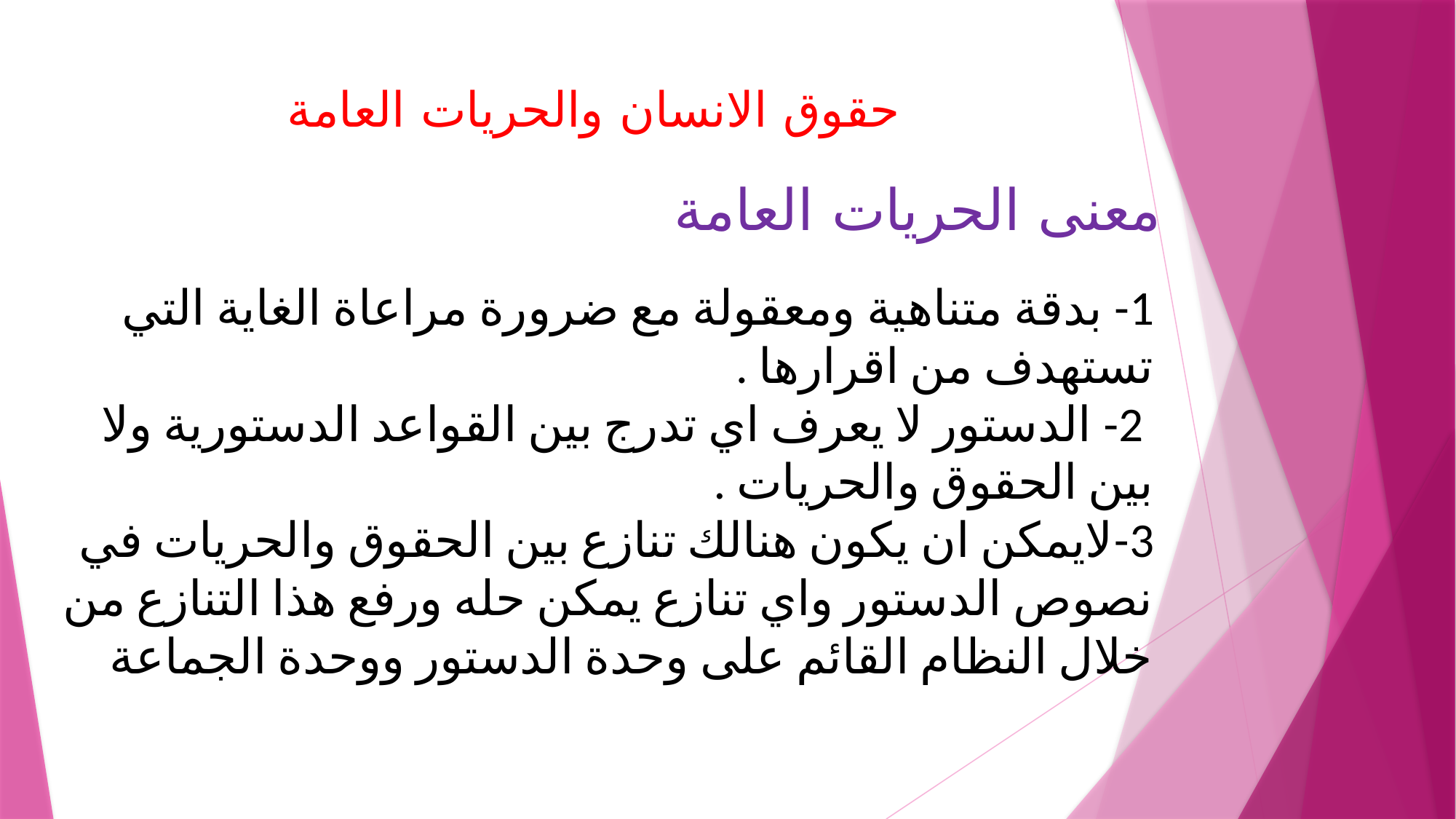

# حقوق الانسان والحريات العامة
معنى الحريات العامة
1- بدقة متناهية ومعقولة مع ضرورة مراعاة الغاية التي تستهدف من اقرارها .
 2- الدستور لا يعرف اي تدرج بين القواعد الدستورية ولا بين الحقوق والحريات .
3-لايمكن ان يكون هنالك تنازع بين الحقوق والحريات في نصوص الدستور واي تنازع يمكن حله ورفع هذا التنازع من خلال النظام القائم على وحدة الدستور ووحدة الجماعة